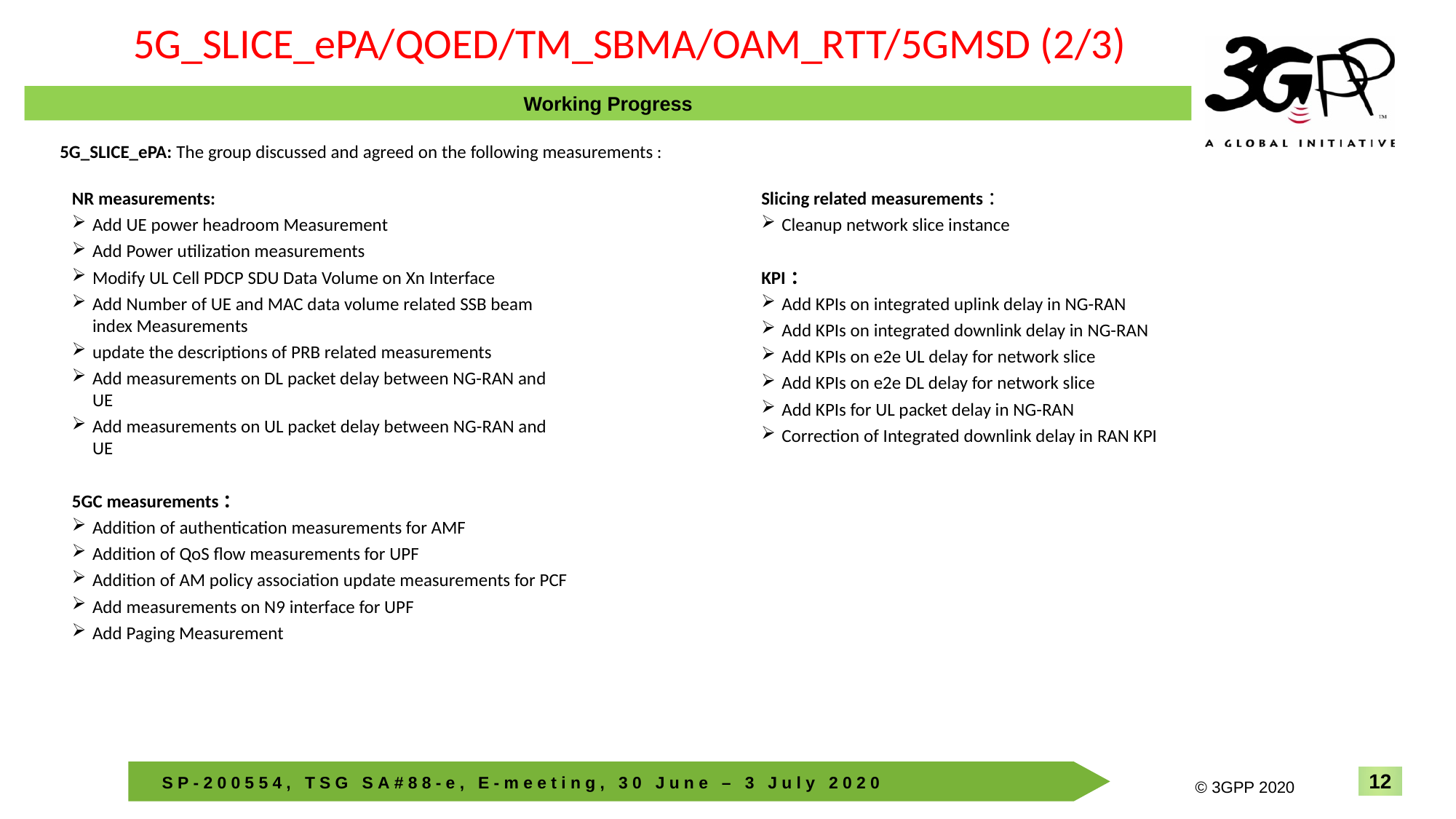

5G_SLICE_ePA/QOED/TM_SBMA/OAM_RTT/5GMSD (2/3)
Working Progress
5G_SLICE_ePA: The group discussed and agreed on the following measurements :
NR measurements:
Add UE power headroom Measurement
Add Power utilization measurements
Modify UL Cell PDCP SDU Data Volume on Xn Interface
Add Number of UE and MAC data volume related SSB beam index Measurements
update the descriptions of PRB related measurements
Add measurements on DL packet delay between NG-RAN and UE
Add measurements on UL packet delay between NG-RAN and UE

5GC measurements：
Addition of authentication measurements for AMF
Addition of QoS flow measurements for UPF
Addition of AM policy association update measurements for PCF
Add measurements on N9 interface for UPF
Add Paging Measurement

Slicing related measurements：
Cleanup network slice instance

KPI：
Add KPIs on integrated uplink delay in NG-RAN
Add KPIs on integrated downlink delay in NG-RAN
Add KPIs on e2e UL delay for network slice
Add KPIs on e2e DL delay for network slice
Add KPIs for UL packet delay in NG-RAN
Correction of Integrated downlink delay in RAN KPI